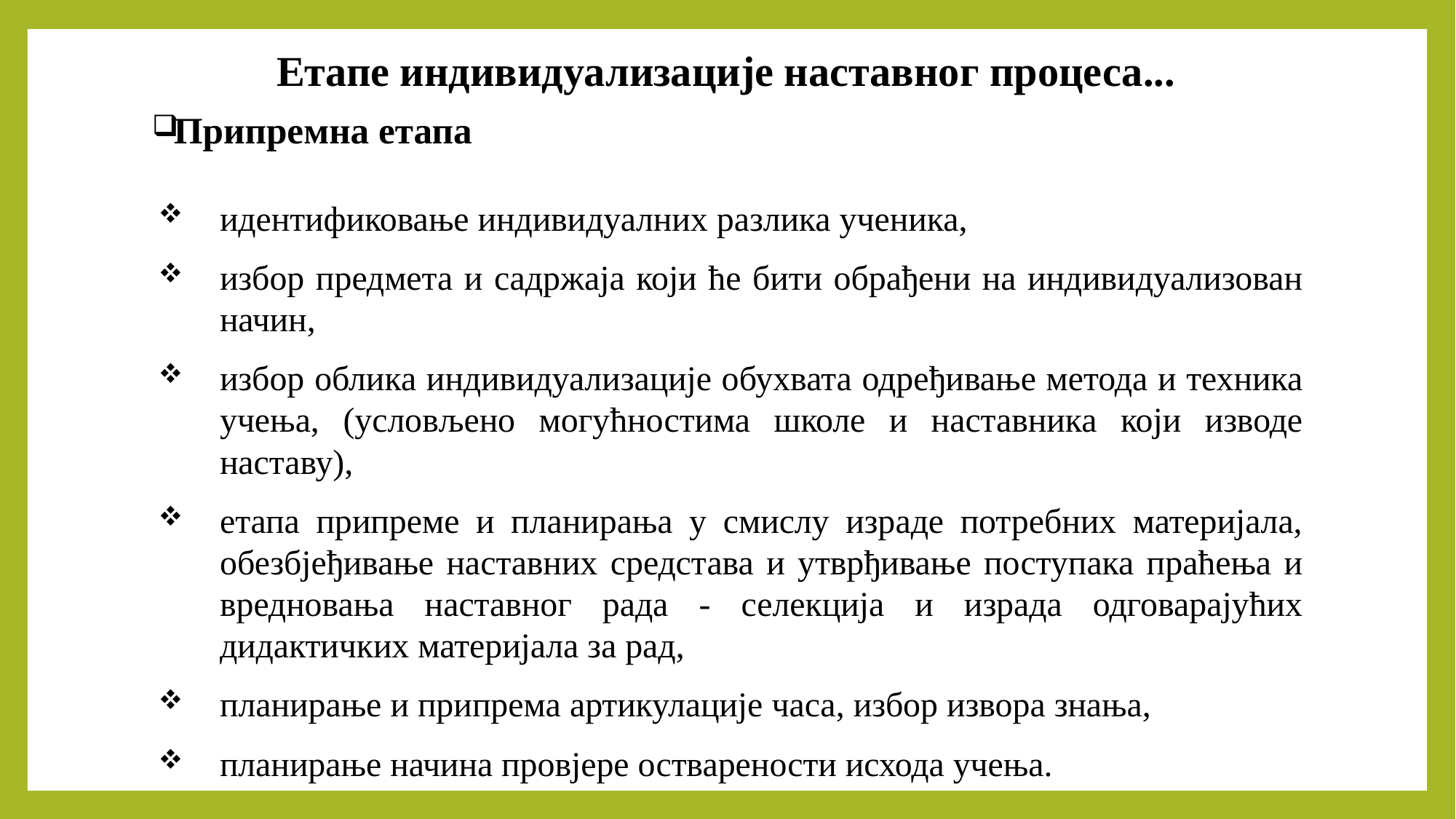

# Етапе индивидуализације наставног процеса...
Припремна етапа

идентификовање индивидуалних разлика ученика,
избор предмета и садржаја који ће бити обрађени на индивидуализован начин,
избор облика индивидуализације обухвата одређивање метода и техника учења, (условљено могућностима школе и наставника који изводе наставу),
етапа припреме и планирања у смислу израде потребних материјала, обезбјеђивање наставних средстава и утврђивање поступака праћења и вредновања наставног рада - селекција и израда одговарајућих дидактичких материјала за рад,
планирање и припрема артикулације часа, избор извора знања,
планирање начина провјере остварености исхода учења.